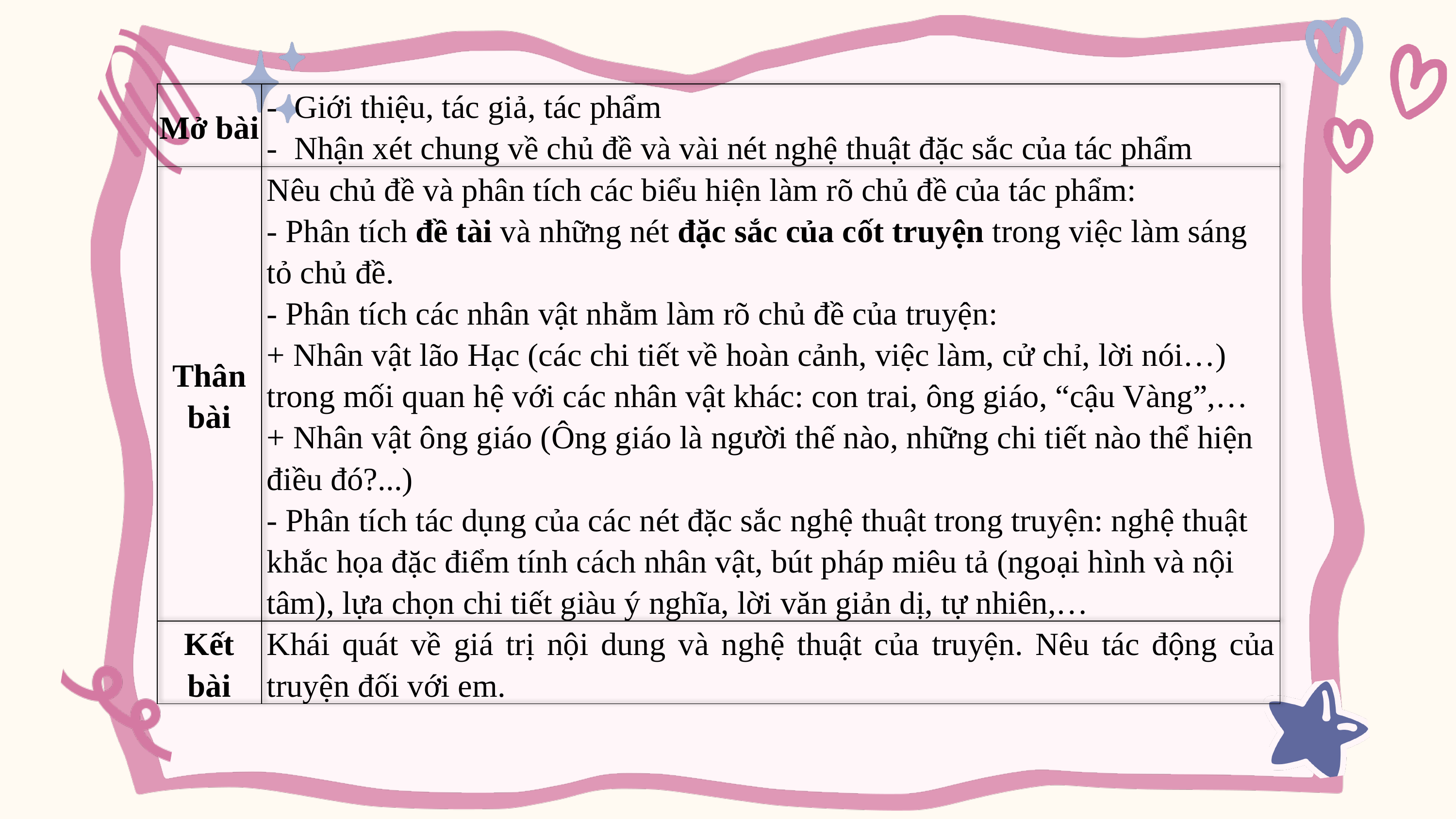

| Mở bài | Giới thiệu, tác giả, tác phẩm Nhận xét chung về chủ đề và vài nét nghệ thuật đặc sắc của tác phẩm |
| --- | --- |
| Thân bài | Nêu chủ đề và phân tích các biểu hiện làm rõ chủ đề của tác phẩm: - Phân tích đề tài và những nét đặc sắc của cốt truyện trong việc làm sáng tỏ chủ đề. - Phân tích các nhân vật nhằm làm rõ chủ đề của truyện: + Nhân vật lão Hạc (các chi tiết về hoàn cảnh, việc làm, cử chỉ, lời nói…) trong mối quan hệ với các nhân vật khác: con trai, ông giáo, “cậu Vàng”,… + Nhân vật ông giáo (Ông giáo là người thế nào, những chi tiết nào thể hiện điều đó?...) - Phân tích tác dụng của các nét đặc sắc nghệ thuật trong truyện: nghệ thuật khắc họa đặc điểm tính cách nhân vật, bút pháp miêu tả (ngoại hình và nội tâm), lựa chọn chi tiết giàu ý nghĩa, lời văn giản dị, tự nhiên,… |
| Kết bài | Khái quát về giá trị nội dung và nghệ thuật của truyện. Nêu tác động của truyện đối với em. |